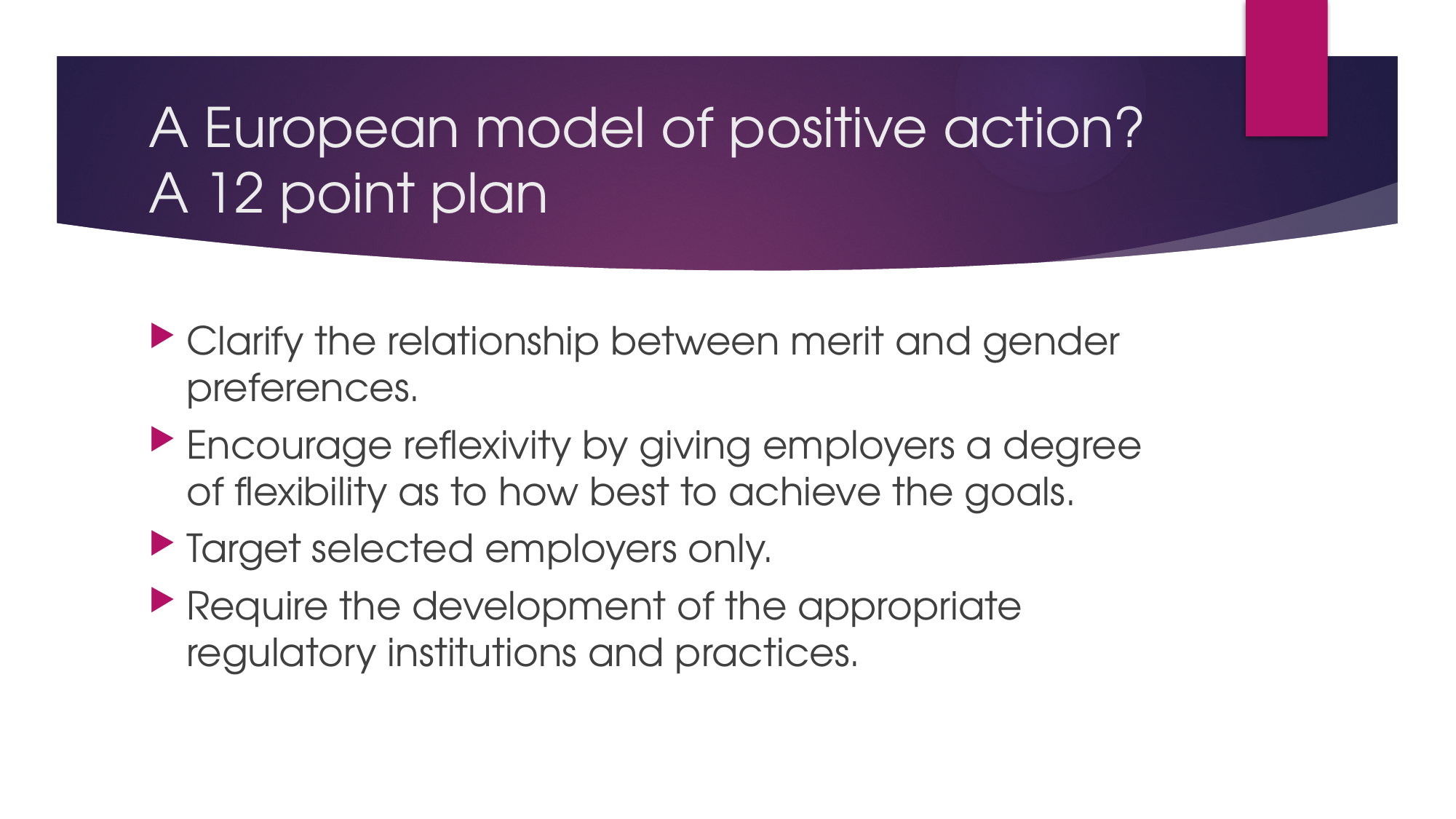

# A European model of positive action? A 12 point plan
Clarify the relationship between merit and gender preferences.
Encourage reflexivity by giving employers a degree of flexibility as to how best to achieve the goals.
Target selected employers only.
Require the development of the appropriate regulatory institutions and practices.